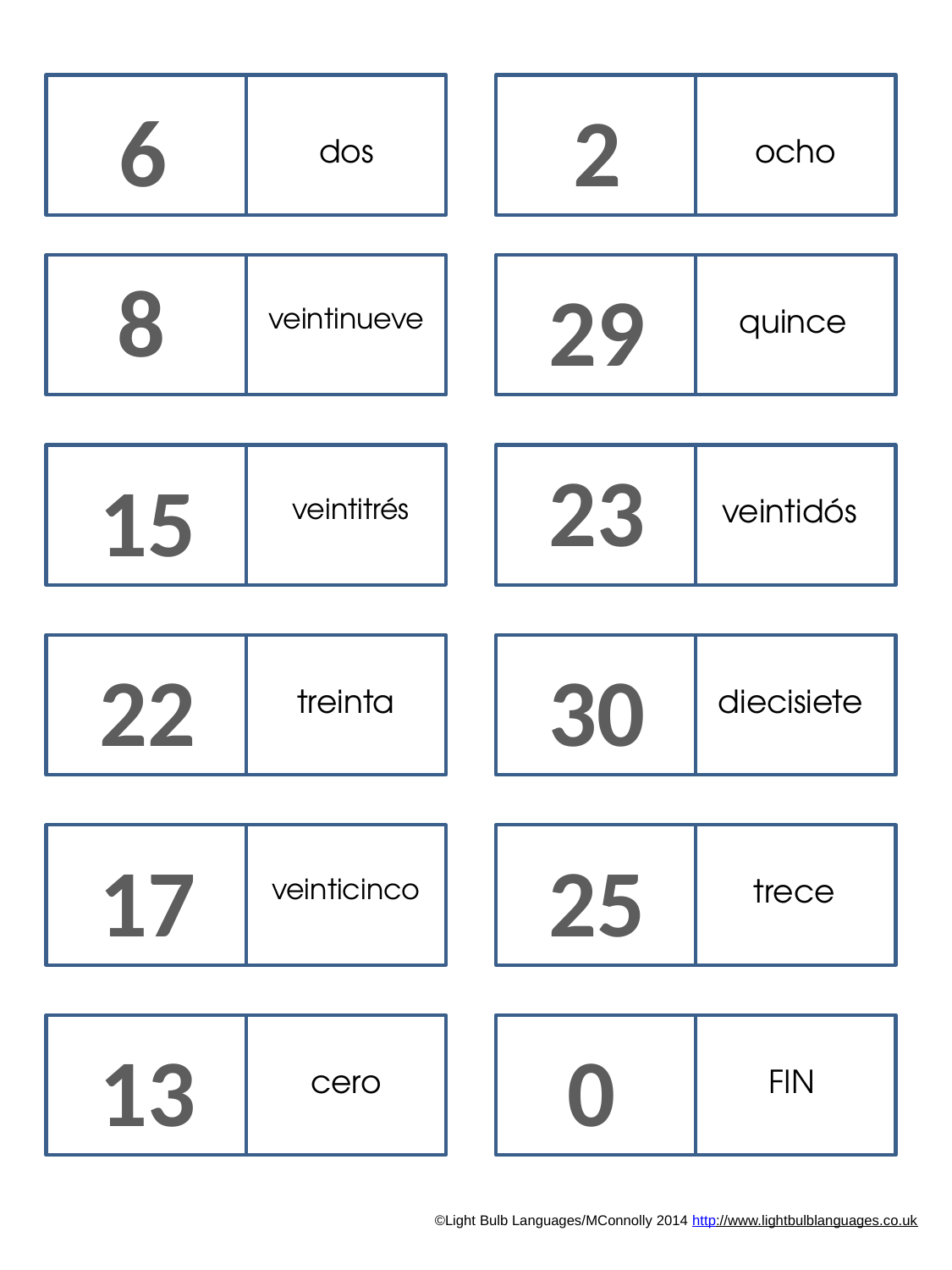

6
2
dos
ocho

8

29
veintinueve
quince

23

15
veintitrés
veintidós

22
30
treinta
diecisiete

17
25
veinticinco
trece

13
0

cero
FIN
©Light Bulb Languages/MConnolly 2014 http://www.lightbulblanguages.co.uk